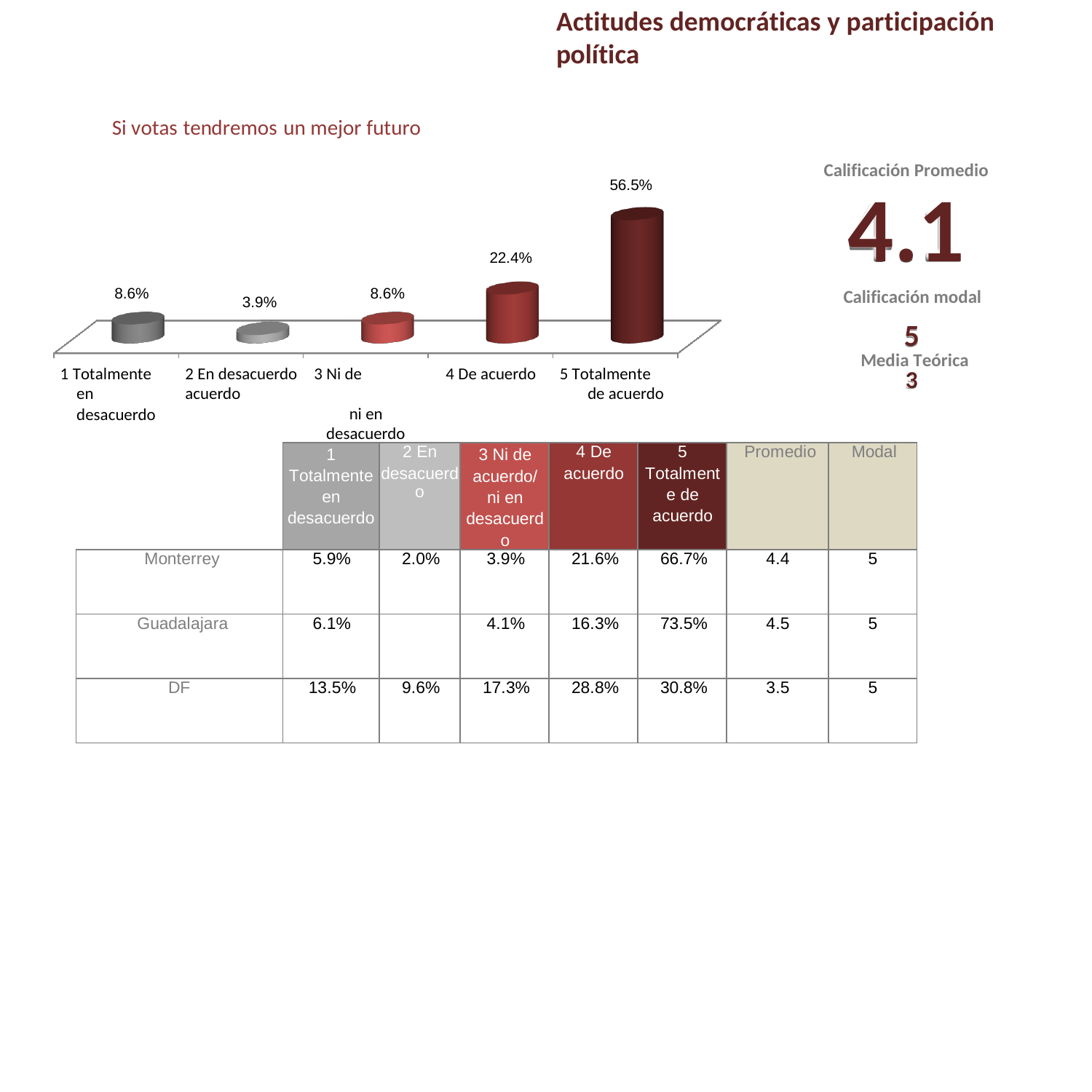

Actitudes democráticas y participación política

Si votas tendremos un mejor futuro

Calificación Promedio
4.1
Calificación modal

5
Media Teórica
3
56.5%

22.4%
8.6%
8.6%
3.9%

1 Totalmente en desacuerdo
5 Totalmente de acuerdo
2 En desacuerdo	3 Ni de acuerdo
ni en desacuerdo
4 De acuerdo
|  | 1 Totalmente en desacuerdo | 2 En desacuerdo | 3 Ni de acuerdo/ ni en desacuerdo | 4 De acuerdo | 5 Totalmente de acuerdo | Promedio | Modal |
| --- | --- | --- | --- | --- | --- | --- | --- |
| Monterrey | 5.9% | 2.0% | 3.9% | 21.6% | 66.7% | 4.4 | 5 |
| Guadalajara | 6.1% |  | 4.1% | 16.3% | 73.5% | 4.5 | 5 |
| DF | 13.5% | 9.6% | 17.3% | 28.8% | 30.8% | 3.5 | 5 |